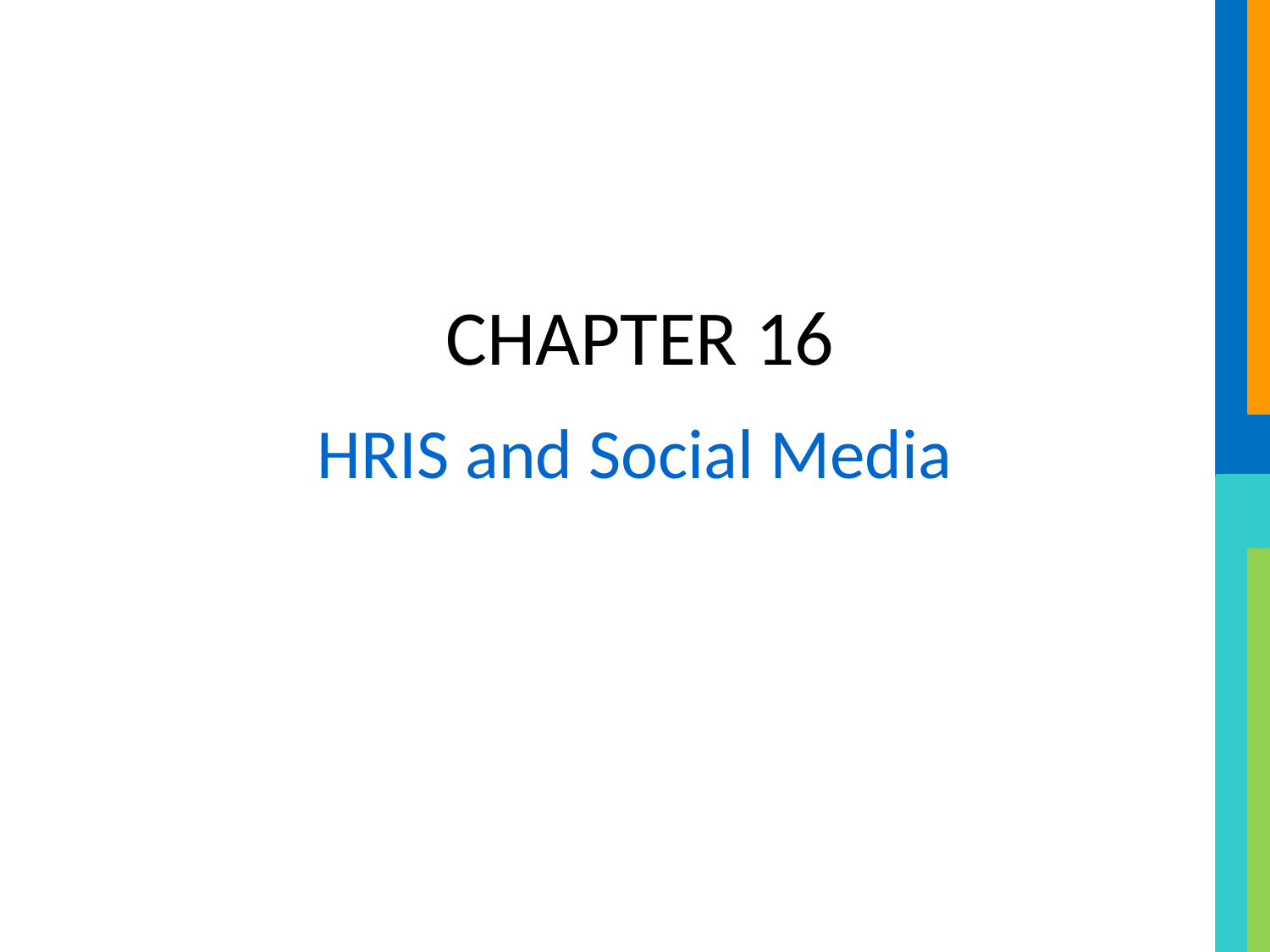

# CHAPTER 16
HRIS and Social Media